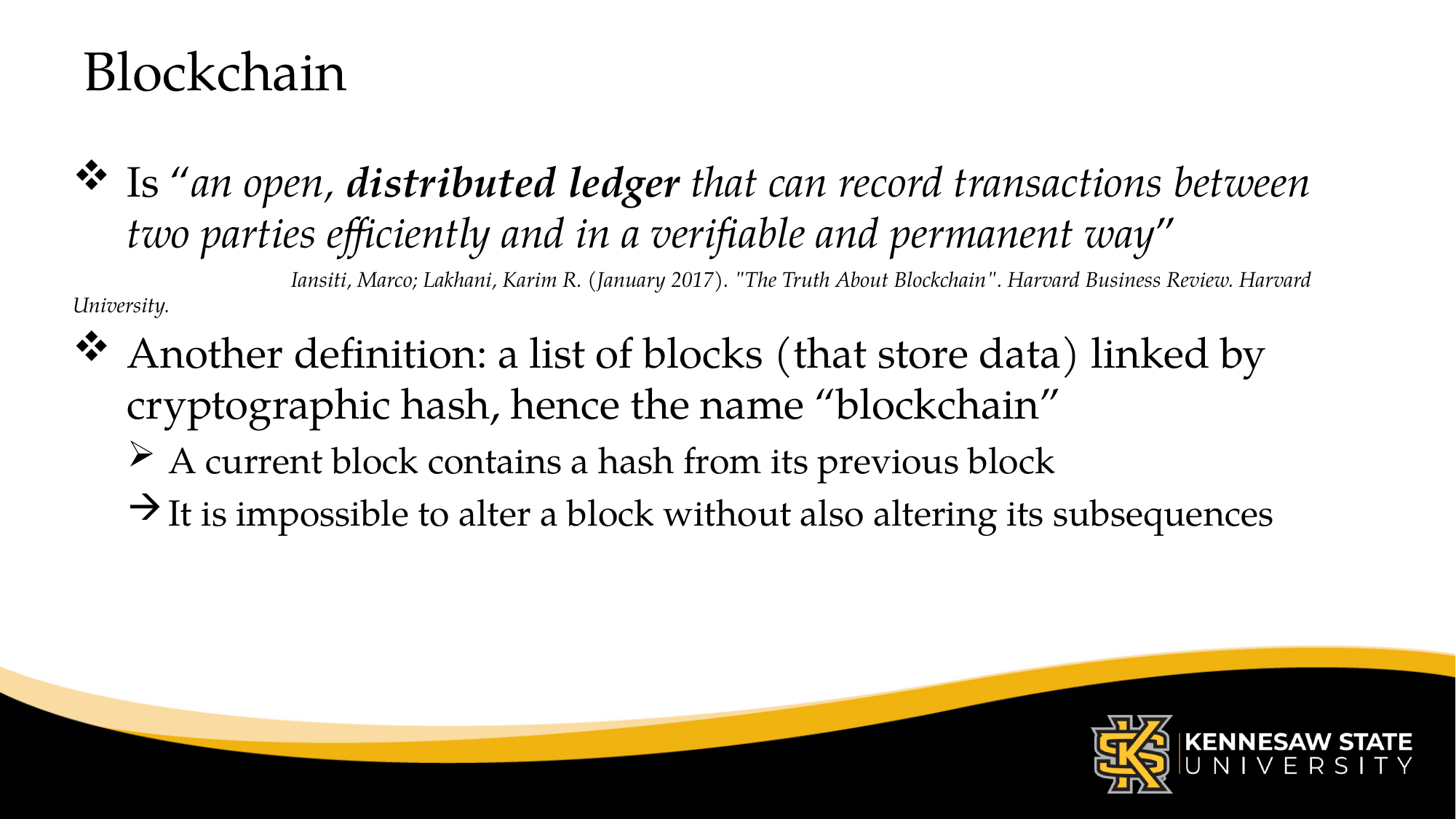

# Blockchain
Is “an open, distributed ledger that can record transactions between two parties efficiently and in a verifiable and permanent way”
		Iansiti, Marco; Lakhani, Karim R. (January 2017). "The Truth About Blockchain". Harvard Business Review. Harvard University.
Another definition: a list of blocks (that store data) linked by cryptographic hash, hence the name “blockchain”
A current block contains a hash from its previous block
It is impossible to alter a block without also altering its subsequences